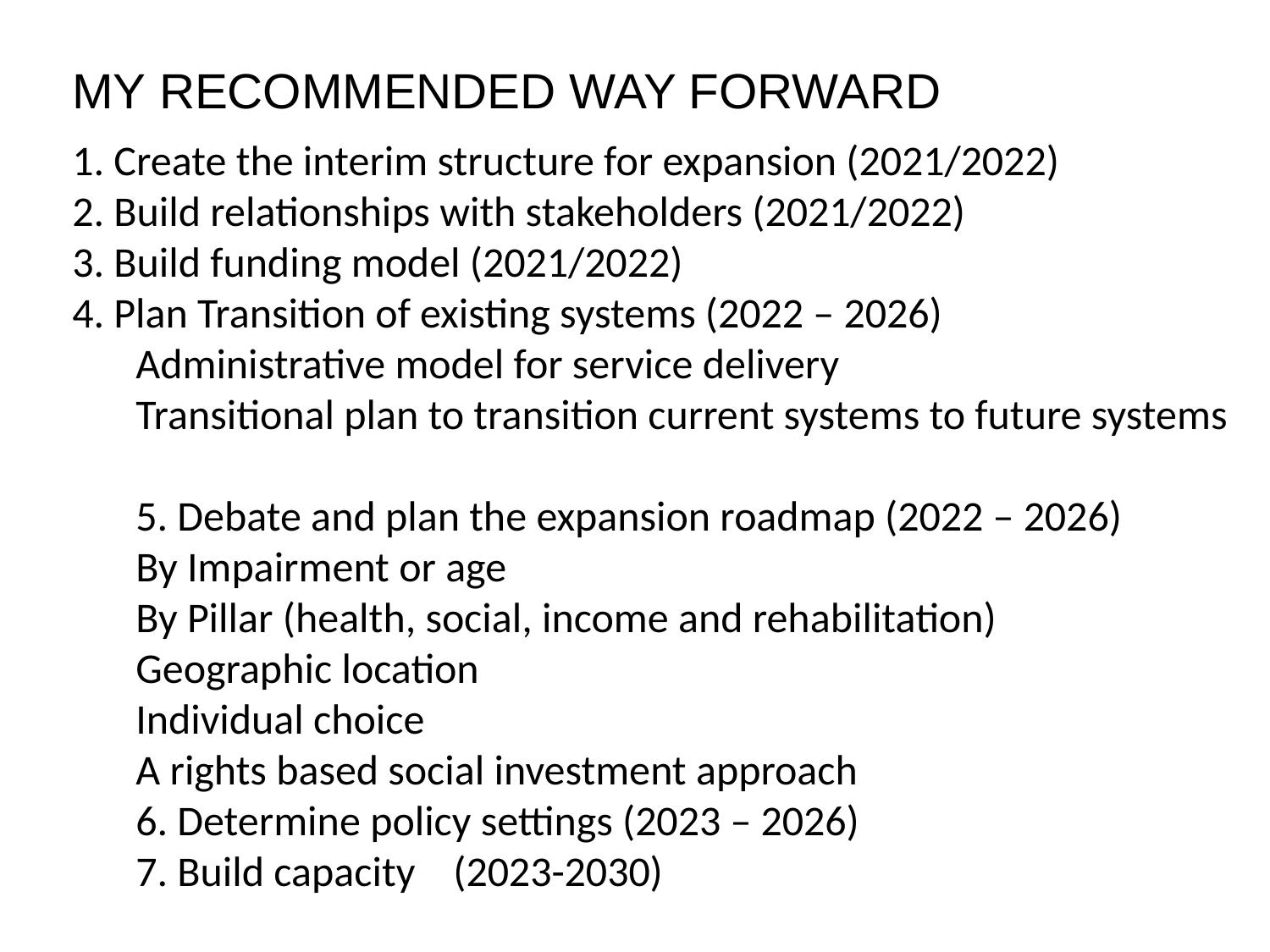

# My recommended way forward
1. Create the interim structure for expansion (2021/2022)
2. Build relationships with stakeholders (2021/2022)
3. Build funding model (2021/2022)
4. Plan Transition of existing systems (2022 – 2026)
Administrative model for service delivery
Transitional plan to transition current systems to future systems
5. Debate and plan the expansion roadmap (2022 – 2026)
By Impairment or age
By Pillar (health, social, income and rehabilitation)
Geographic location
Individual choice
A rights based social investment approach
6. Determine policy settings (2023 – 2026)
7. Build capacity	(2023-2030)